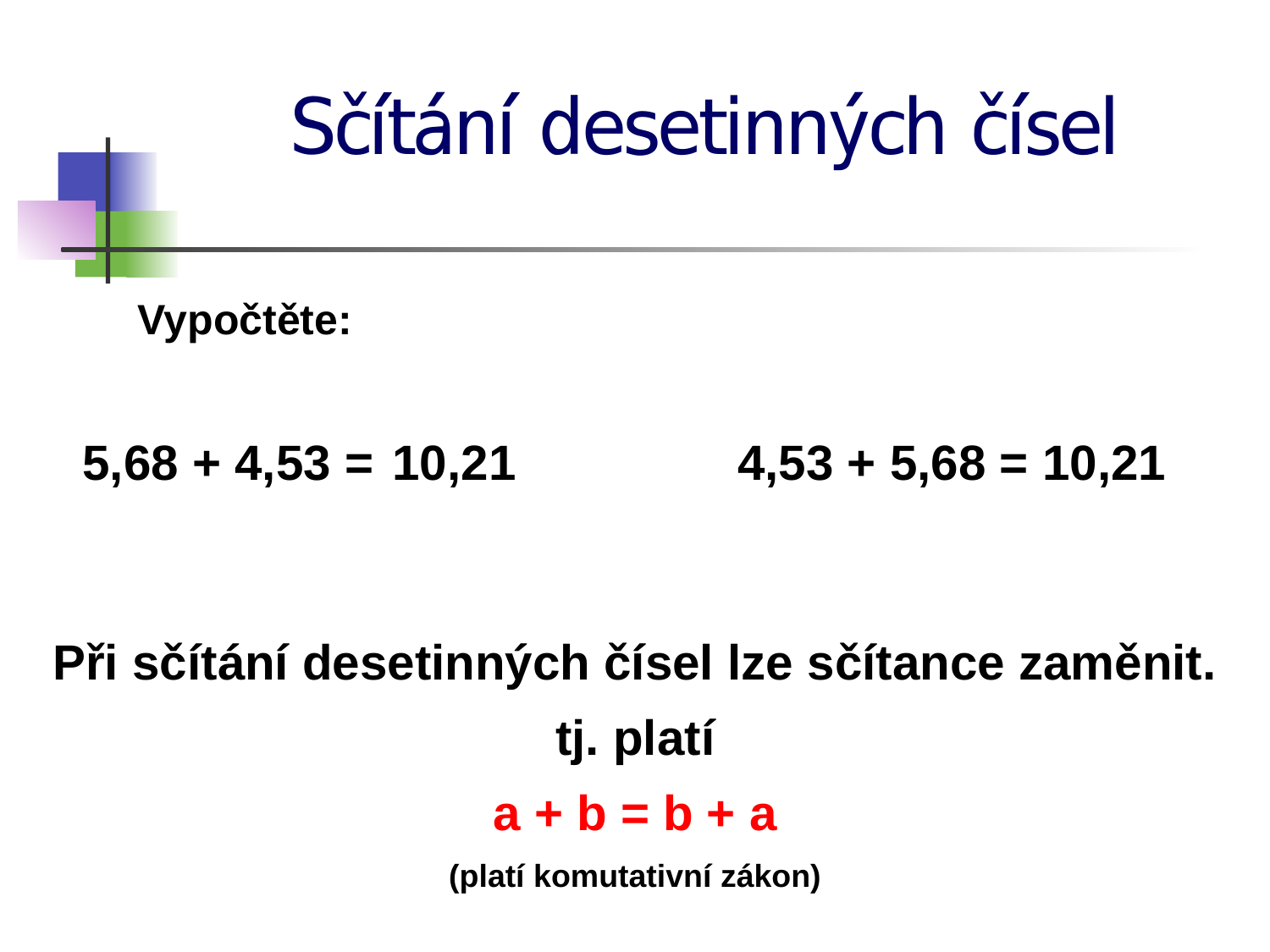

# Sčítání desetinných čísel
Vypočtěte:
5,68 + 4,53 =
10,21
4,53 + 5,68 =
10,21
Při sčítání desetinných čísel lze sčítance zaměnit.
tj. platí
a + b = b + a
(platí komutativní zákon)